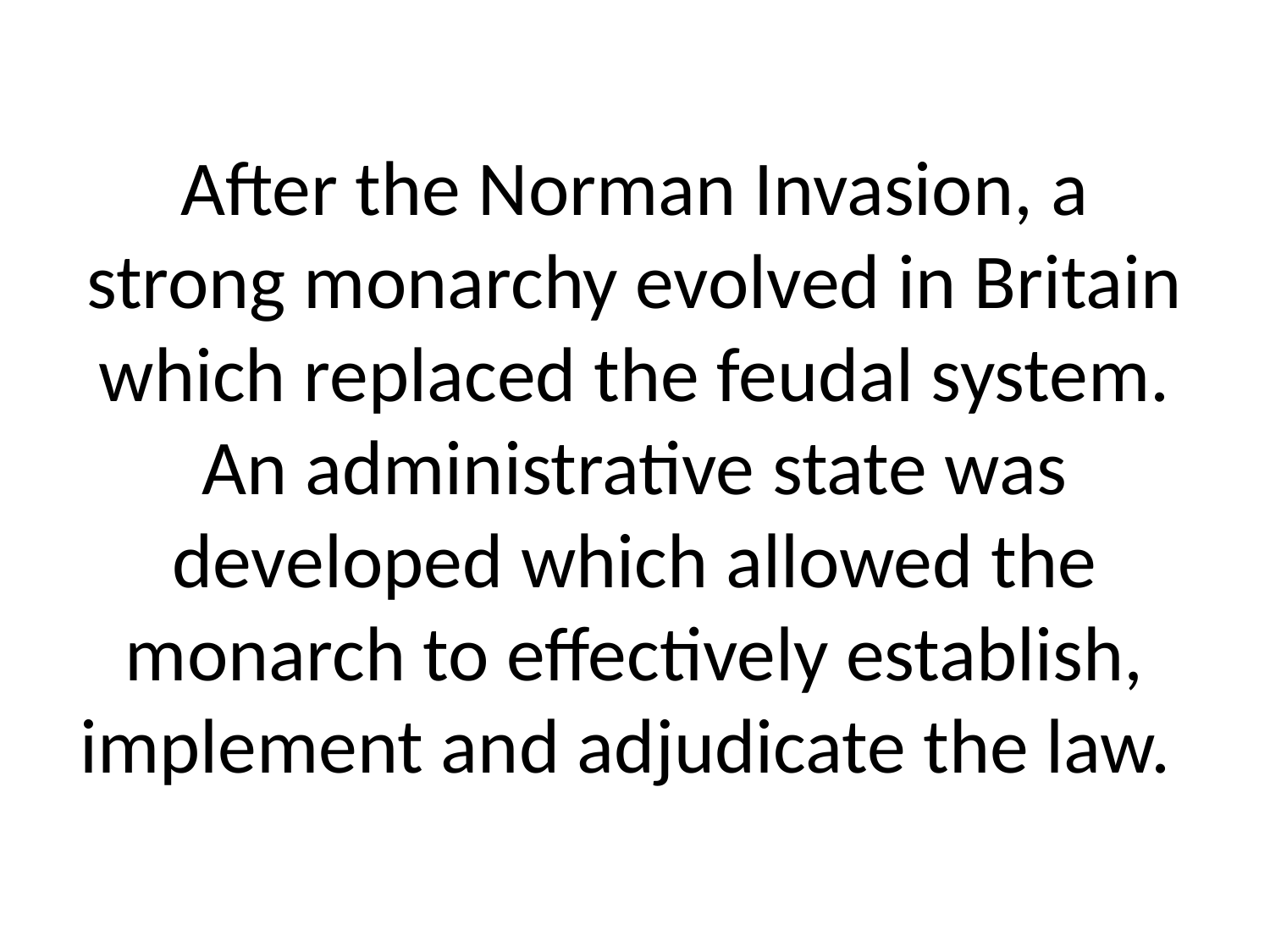

# After the Norman Invasion, a strong monarchy evolved in Britain which replaced the feudal system. An administrative state was developed which allowed the monarch to effectively establish, implement and adjudicate the law.